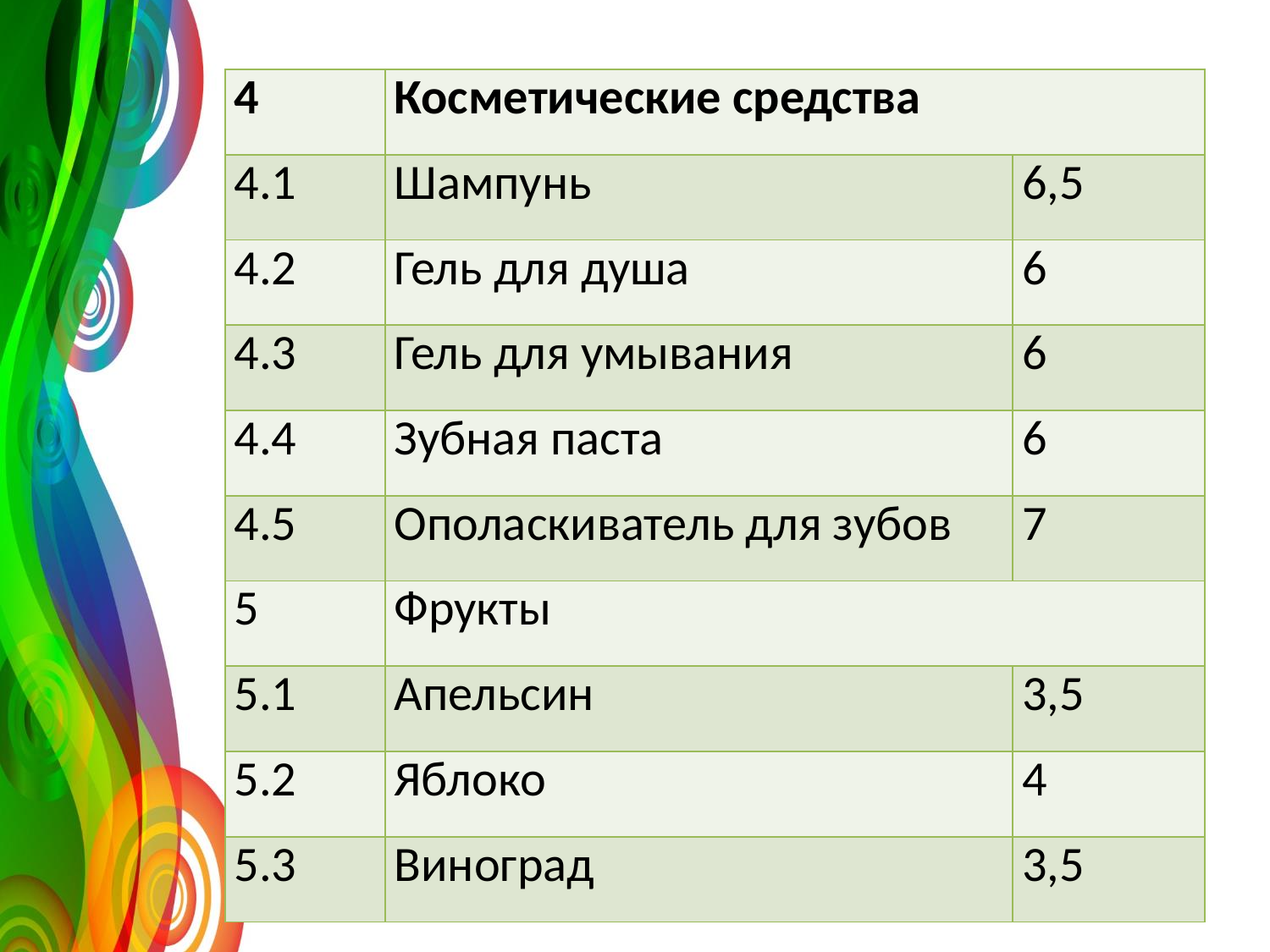

| 4 | Косметические средства |  |
| --- | --- | --- |
| 4.1 | Шампунь | 6,5 |
| 4.2 | Гель для душа | 6 |
| 4.3 | Гель для умывания | 6 |
| 4.4 | Зубная паста | 6 |
| 4.5 | Ополаскиватель для зубов | 7 |
| 5 | Фрукты |  |
| 5.1 | Апельсин | 3,5 |
| 5.2 | Яблоко | 4 |
| 5.3 | Виноград | 3,5 |